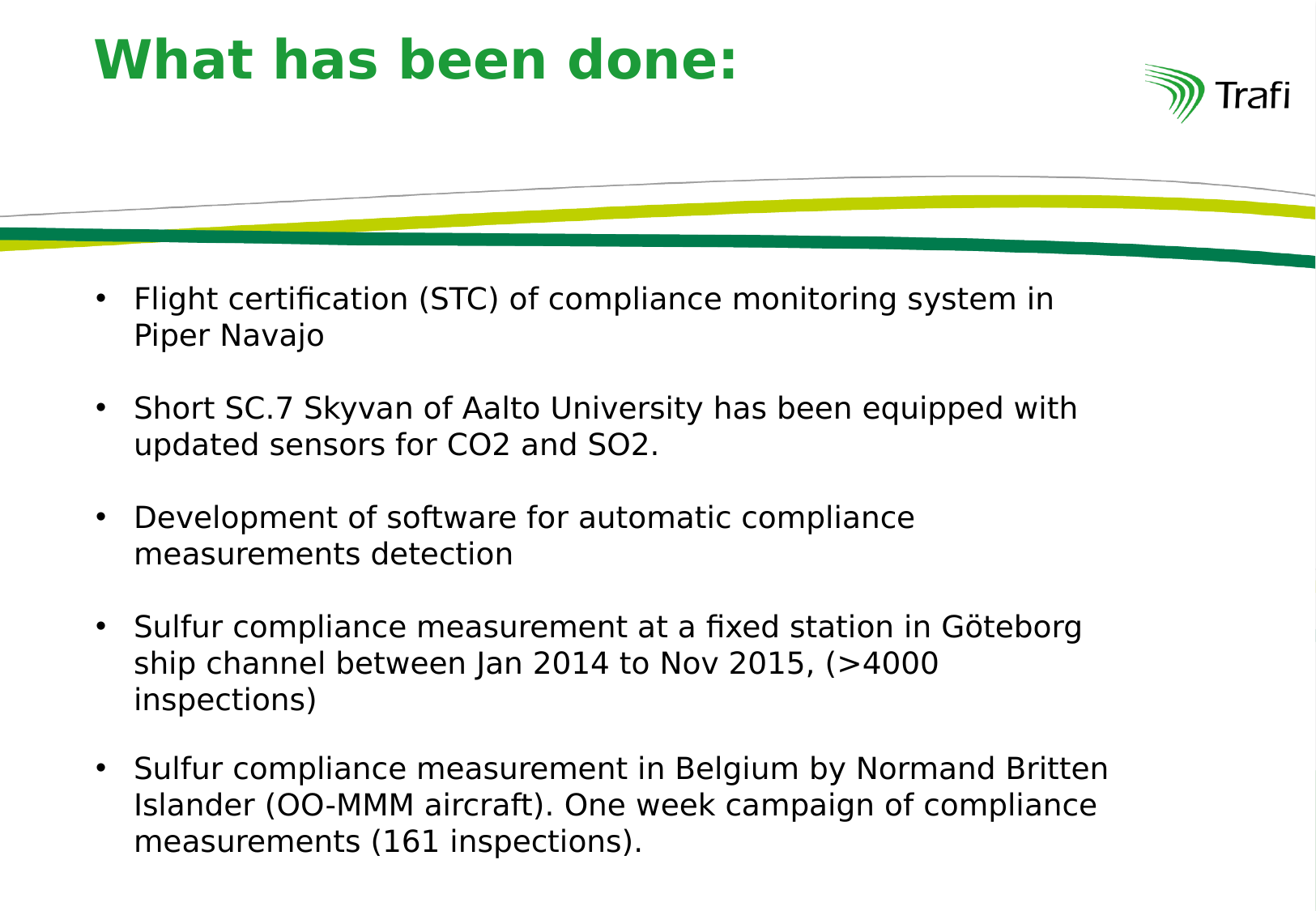

# What has been done:
Flight certification (STC) of compliance monitoring system in Piper Navajo

Short SC.7 Skyvan of Aalto University has been equipped with updated sensors for CO2 and SO2.

Development of software for automatic compliance measurements detection

Sulfur compliance measurement at a fixed station in Göteborg ship channel between Jan 2014 to Nov 2015, (>4000 inspections)

Sulfur compliance measurement in Belgium by Normand Britten Islander (OO-MMM aircraft). One week campaign of compliance measurements (161 inspections).